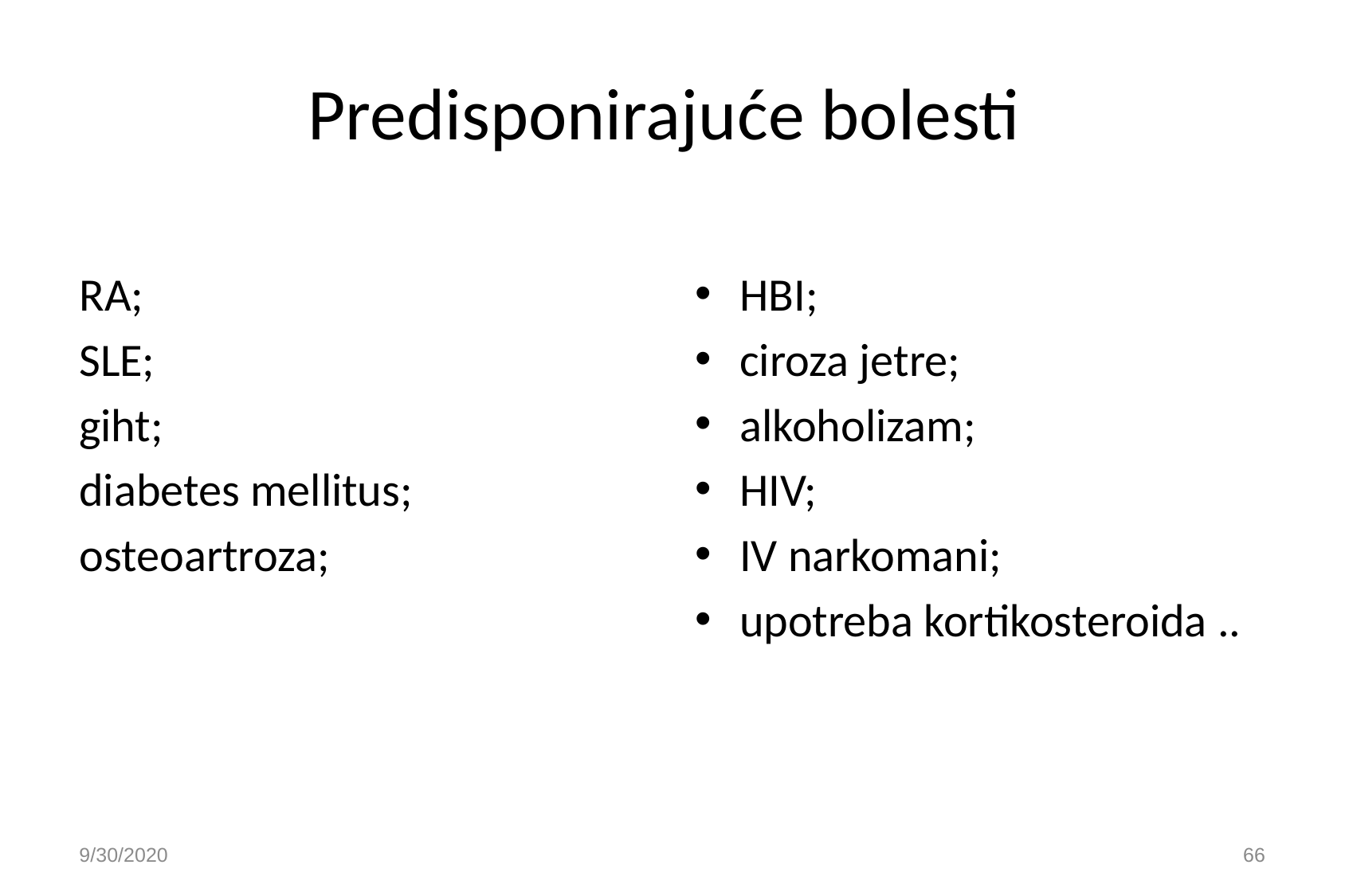

# Predisponirajuće bolesti
RA;
SLE;
giht;
diabetes mellitus;
osteoartroza;

HBI;
ciroza jetre;
alkoholizam;
HIV;
IV narkomani;
upotreba kortikosteroida ..
9/30/2020
66